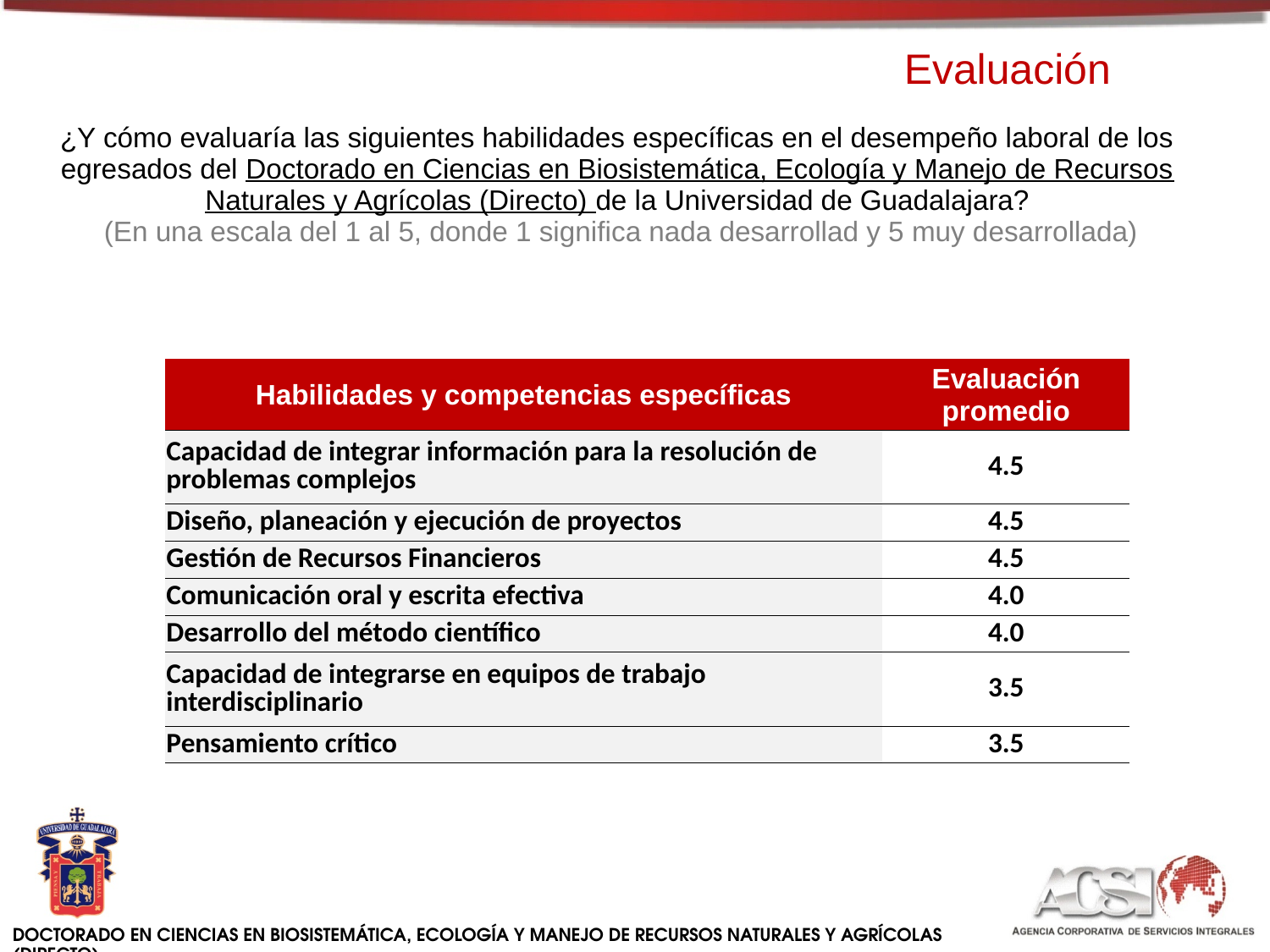

Evaluación
¿Y cómo evaluaría las siguientes habilidades específicas en el desempeño laboral de los egresados del Doctorado en Ciencias en Biosistemática, Ecología y Manejo de Recursos Naturales y Agrícolas (Directo) de la Universidad de Guadalajara?
 (En una escala del 1 al 5, donde 1 significa nada desarrollad y 5 muy desarrollada)
| Habilidades y competencias específicas | Evaluación promedio |
| --- | --- |
| Capacidad de integrar información para la resolución de problemas complejos | 4.5 |
| Diseño, planeación y ejecución de proyectos | 4.5 |
| Gestión de Recursos Financieros | 4.5 |
| Comunicación oral y escrita efectiva | 4.0 |
| Desarrollo del método científico | 4.0 |
| Capacidad de integrarse en equipos de trabajo interdisciplinario | 3.5 |
| Pensamiento crítico | 3.5 |